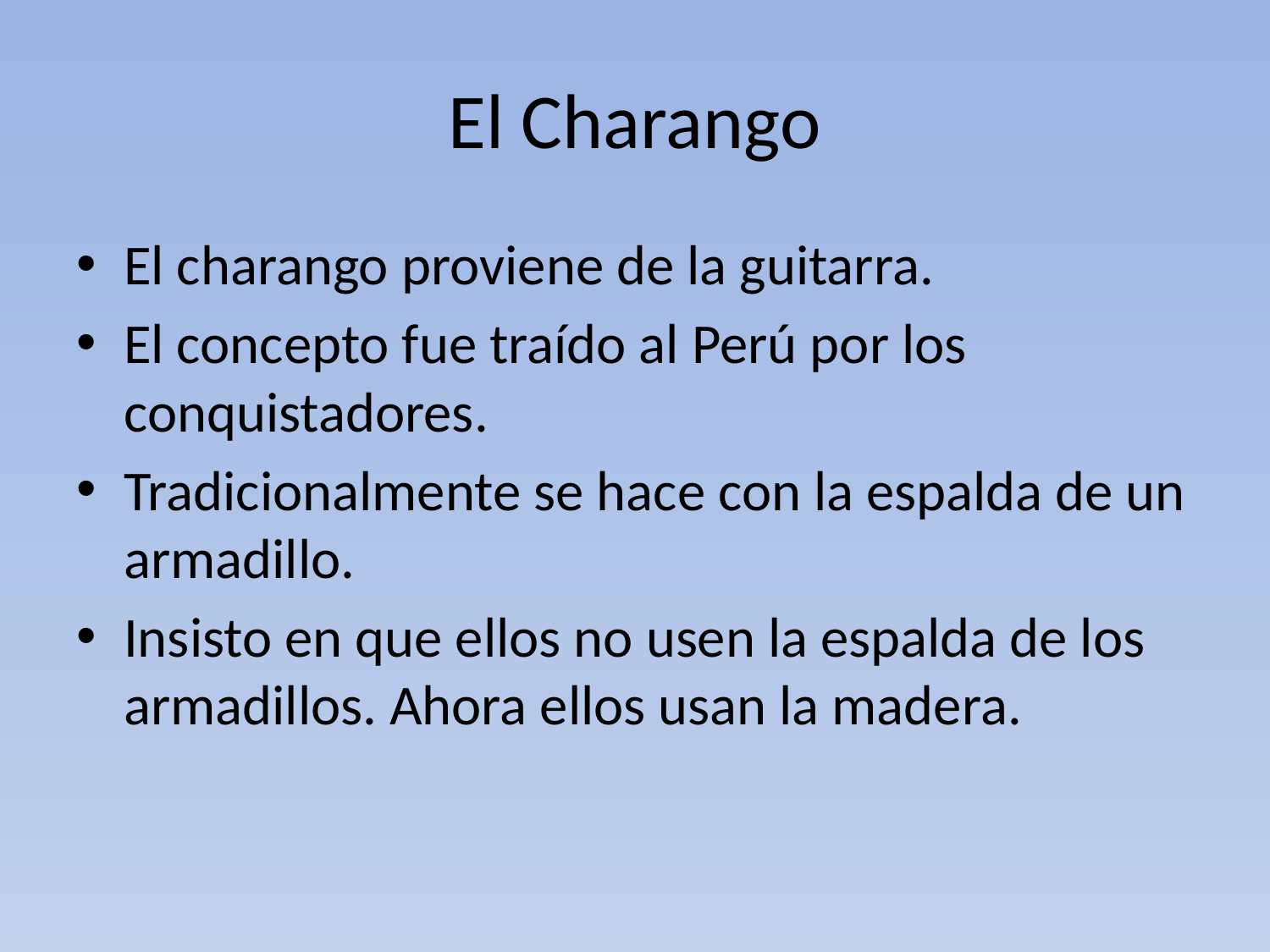

# El Charango
El charango proviene de la guitarra.
El concepto fue traído al Perú por los conquistadores.
Tradicionalmente se hace con la espalda de un armadillo.
Insisto en que ellos no usen la espalda de los armadillos. Ahora ellos usan la madera.